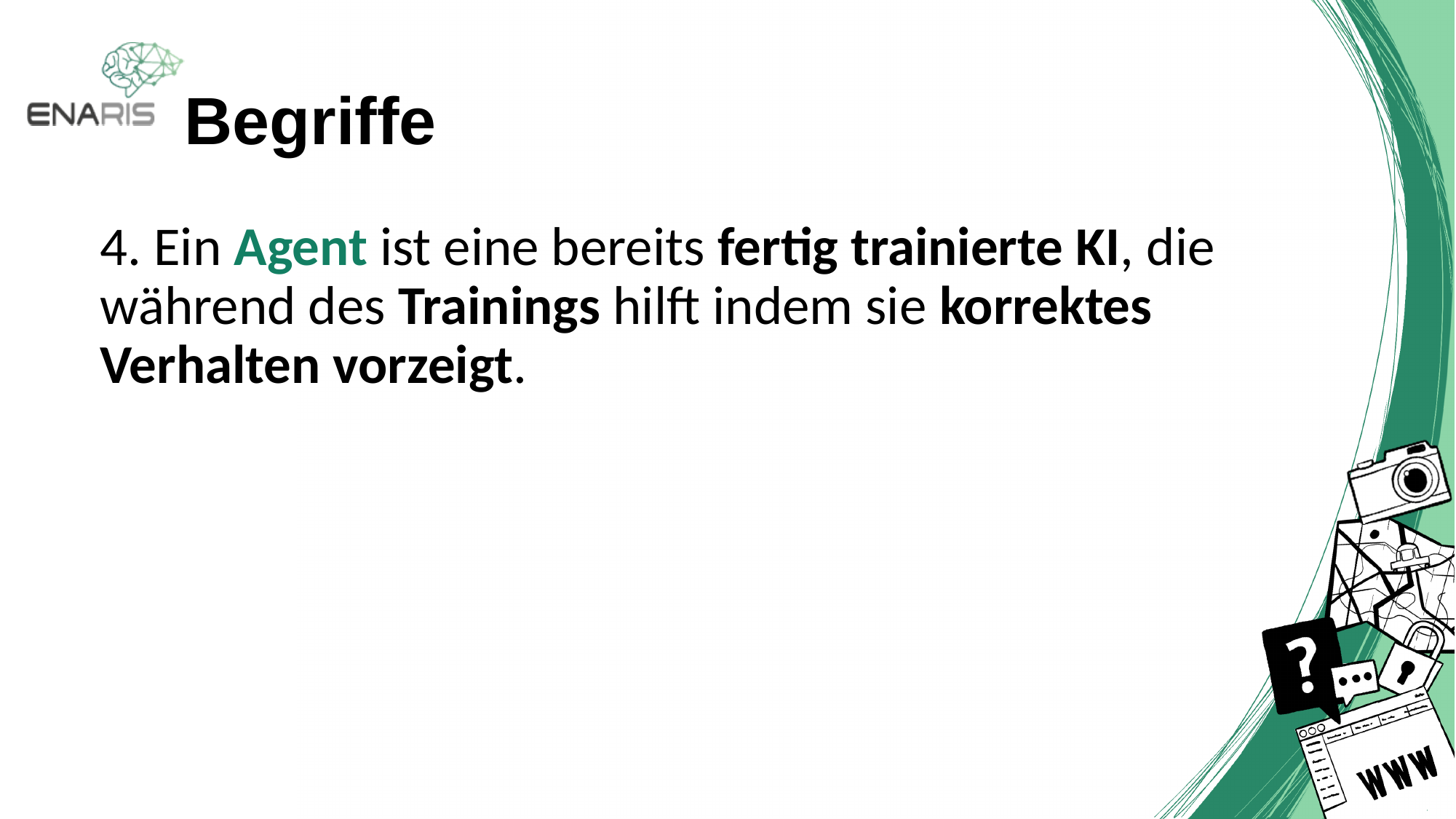

# Begriffe
4. Ein Agent ist eine bereits fertig trainierte KI, die während des Trainings hilft indem sie korrektes Verhalten vorzeigt.